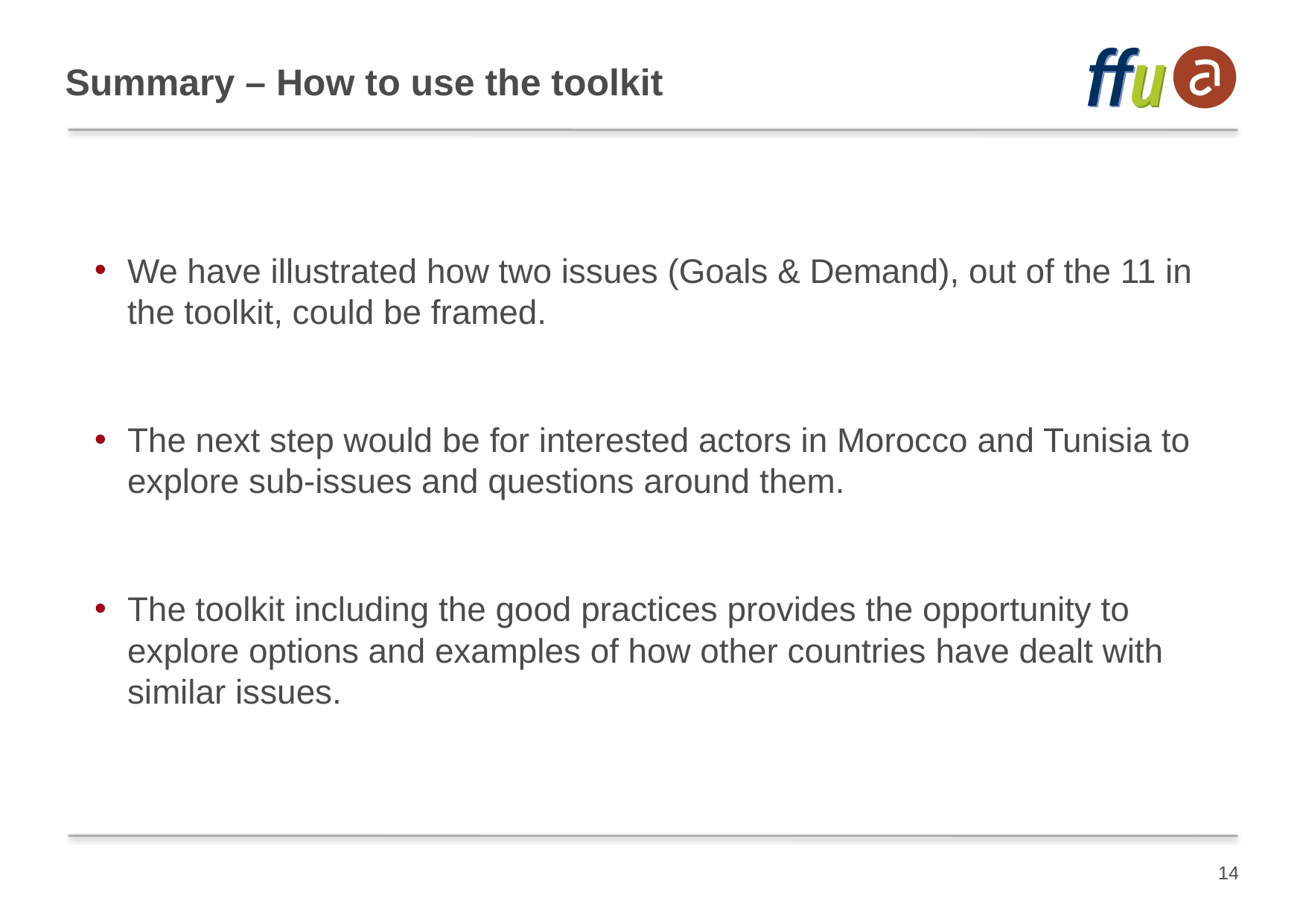

# Summary – How to use the toolkit
We have illustrated how two issues (Goals & Demand), out of the 11 in the toolkit, could be framed.

The next step would be for interested actors in Morocco and Tunisia to explore sub-issues and questions around them.

The toolkit including the good practices provides the opportunity to explore options and examples of how other countries have dealt with similar issues.